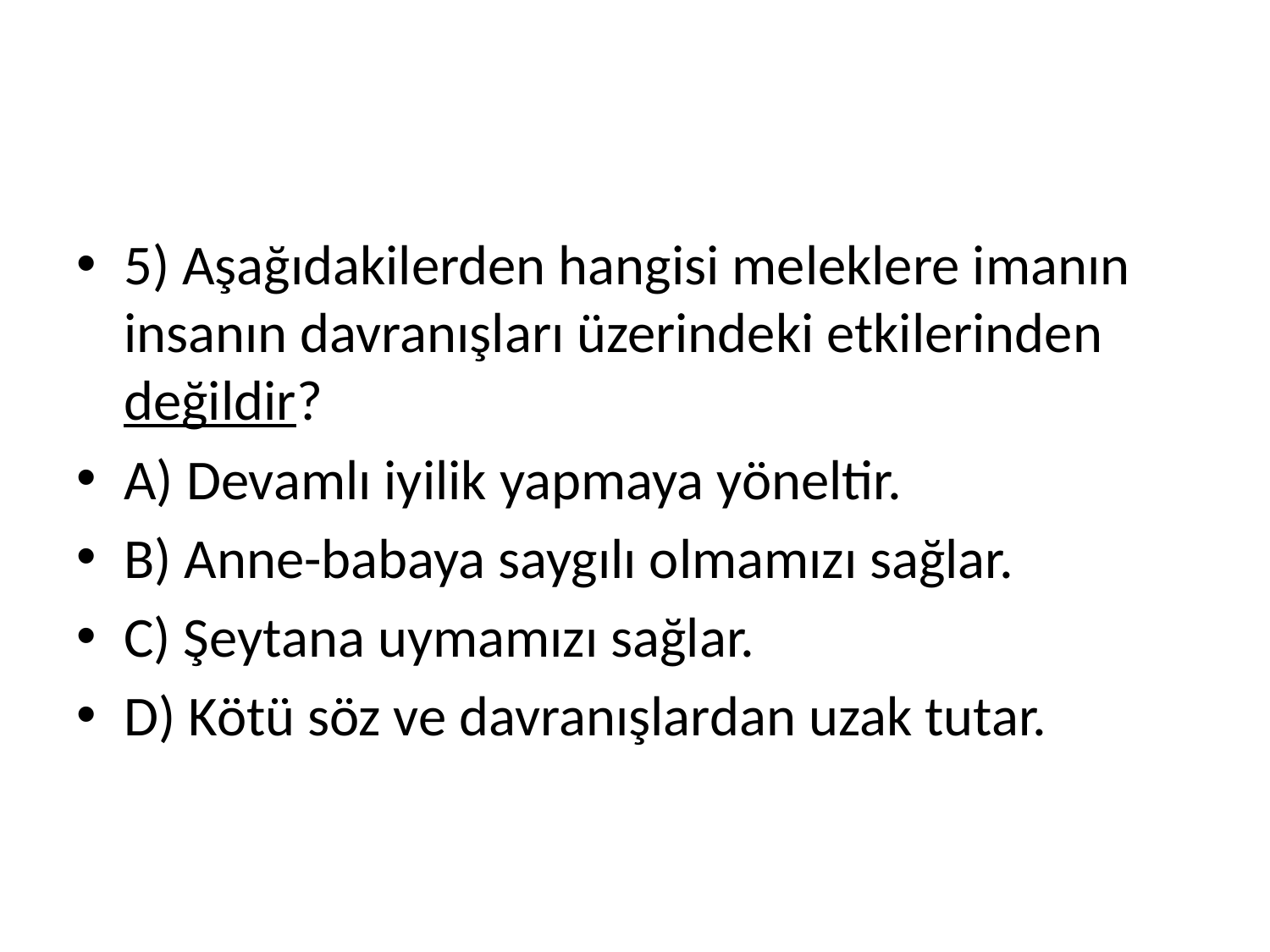

#
5) Aşağıdakilerden hangisi meleklere imanın insanın davranışları üzerindeki etkilerinden değildir?
A) Devamlı iyilik yapmaya yöneltir.
B) Anne-babaya saygılı olmamızı sağlar.
C) Şeytana uymamızı sağlar.
D) Kötü söz ve davranışlardan uzak tutar.